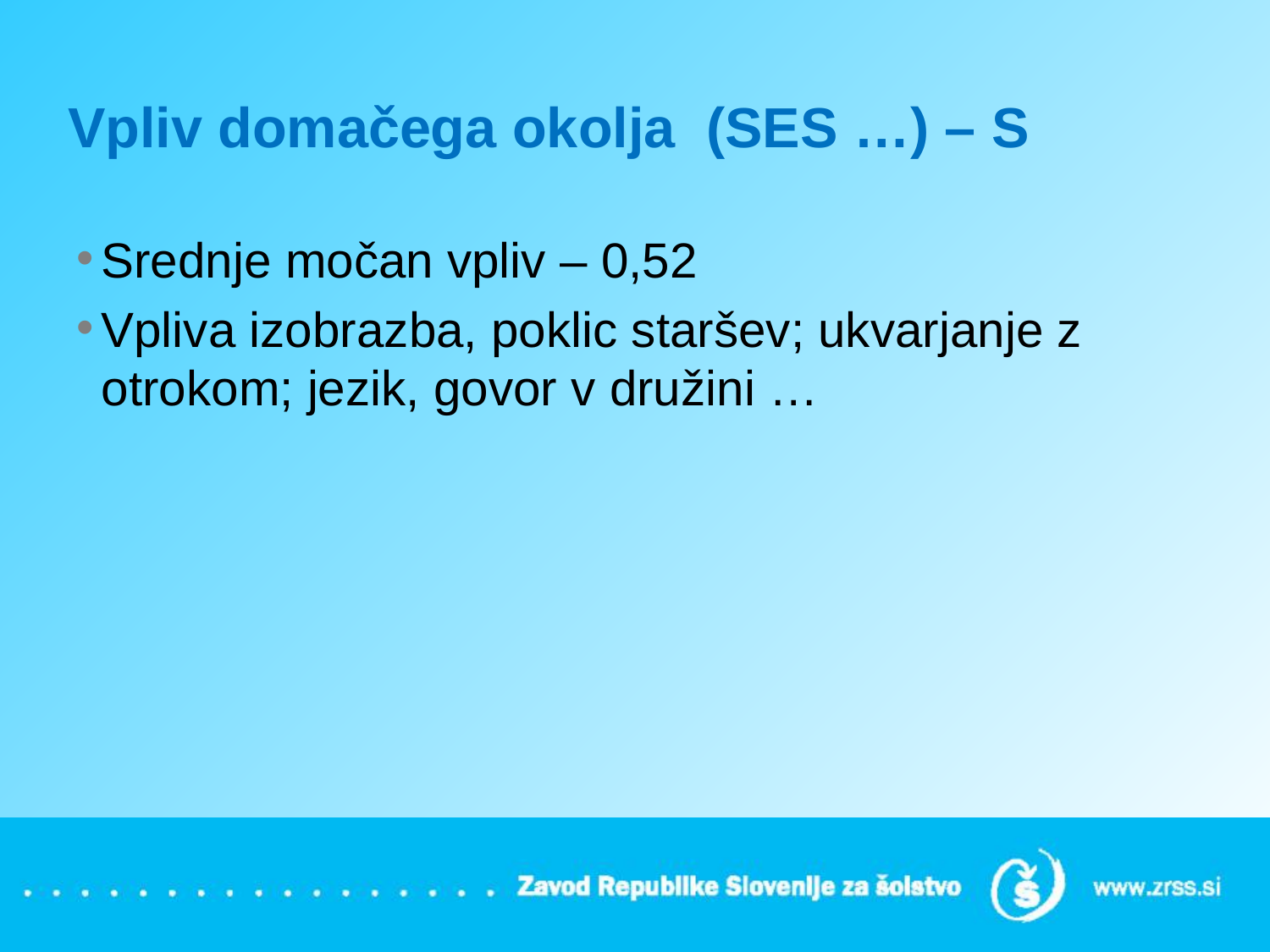

# Vpliv domačega okolja  (SES …) – S
Srednje močan vpliv – 0,52
Vpliva izobrazba, poklic staršev; ukvarjanje z otrokom; jezik, govor v družini …